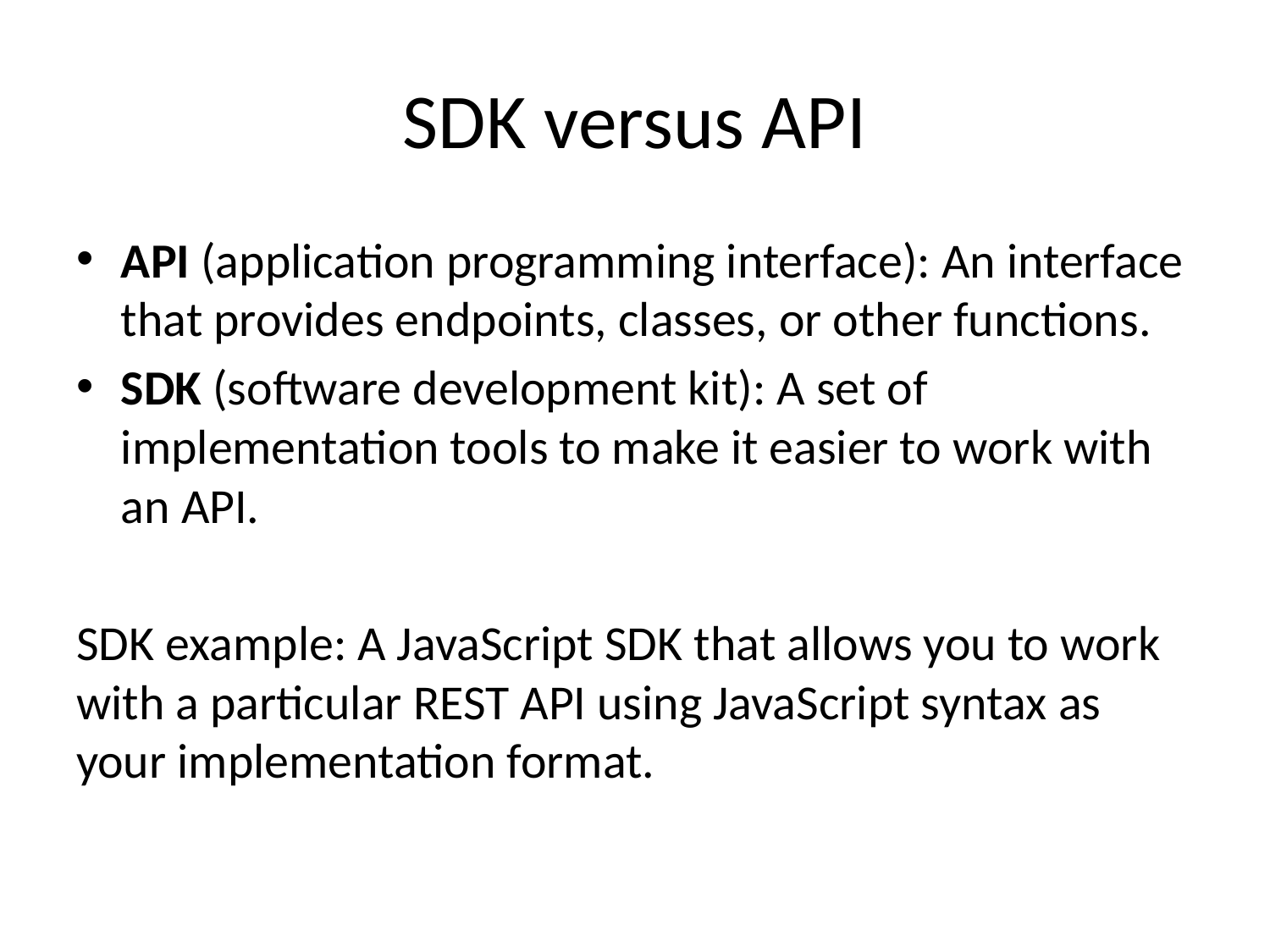

# SDK versus API
API (application programming interface): An interface that provides endpoints, classes, or other functions.
SDK (software development kit): A set of implementation tools to make it easier to work with an API.

SDK example: A JavaScript SDK that allows you to work with a particular REST API using JavaScript syntax as your implementation format.